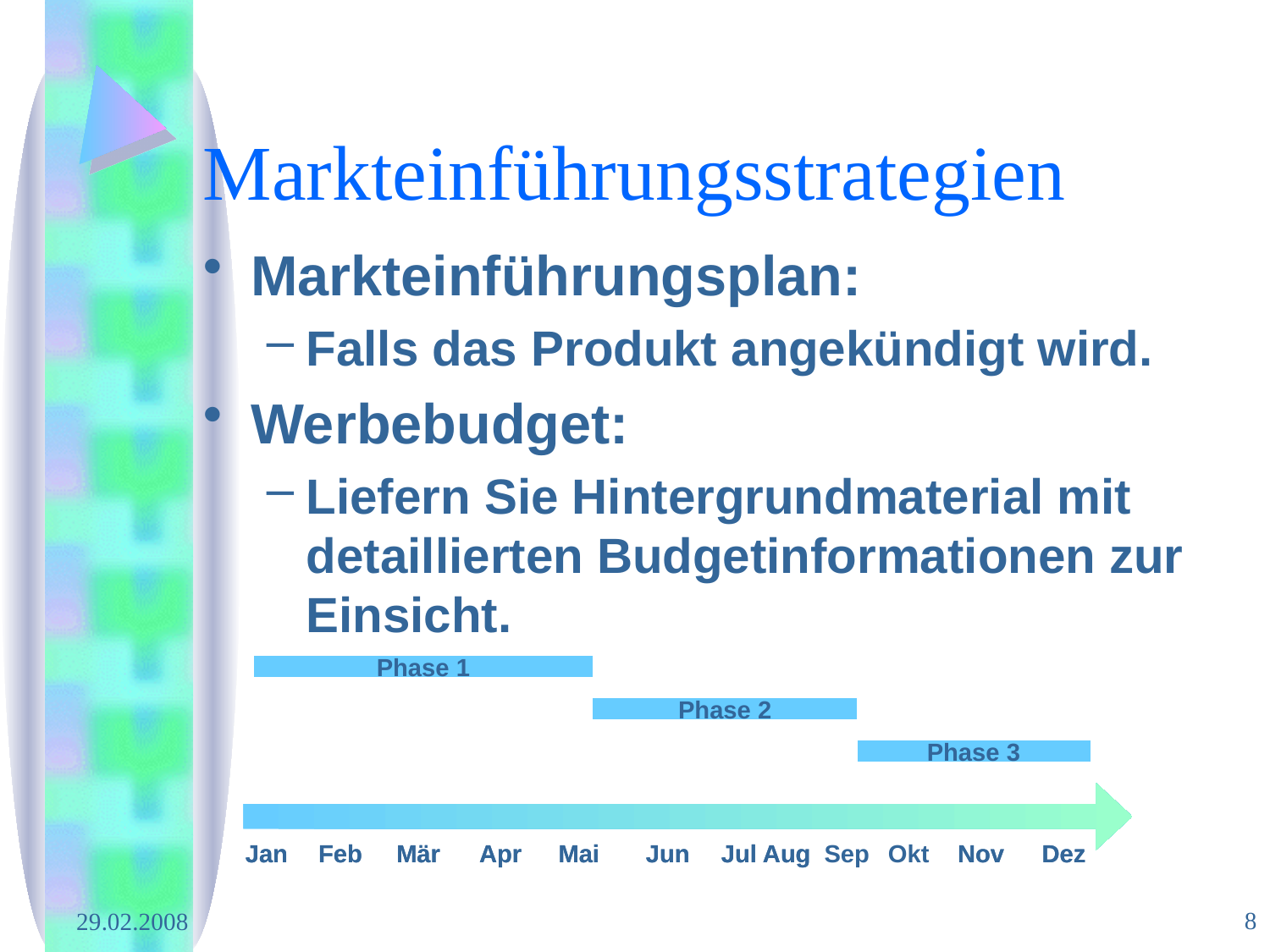

# Markteinführungsstrategien
Markteinführungsplan:
Falls das Produkt angekündigt wird.
Werbebudget:
Liefern Sie Hintergrundmaterial mit detaillierten Budgetinformationen zur Einsicht.
Phase 1
Phase 2
Phase 3

Jan
Feb
Mär
Apr
Mai
Jun
Jul Aug
   Sep
 Okt
Nov
Dez
Phase 1
Phase 2
Phase 3

Jan
Feb
Mär
Apr
Mai
Jun
Jul Aug

Nov
Dez
8
29.02.2008